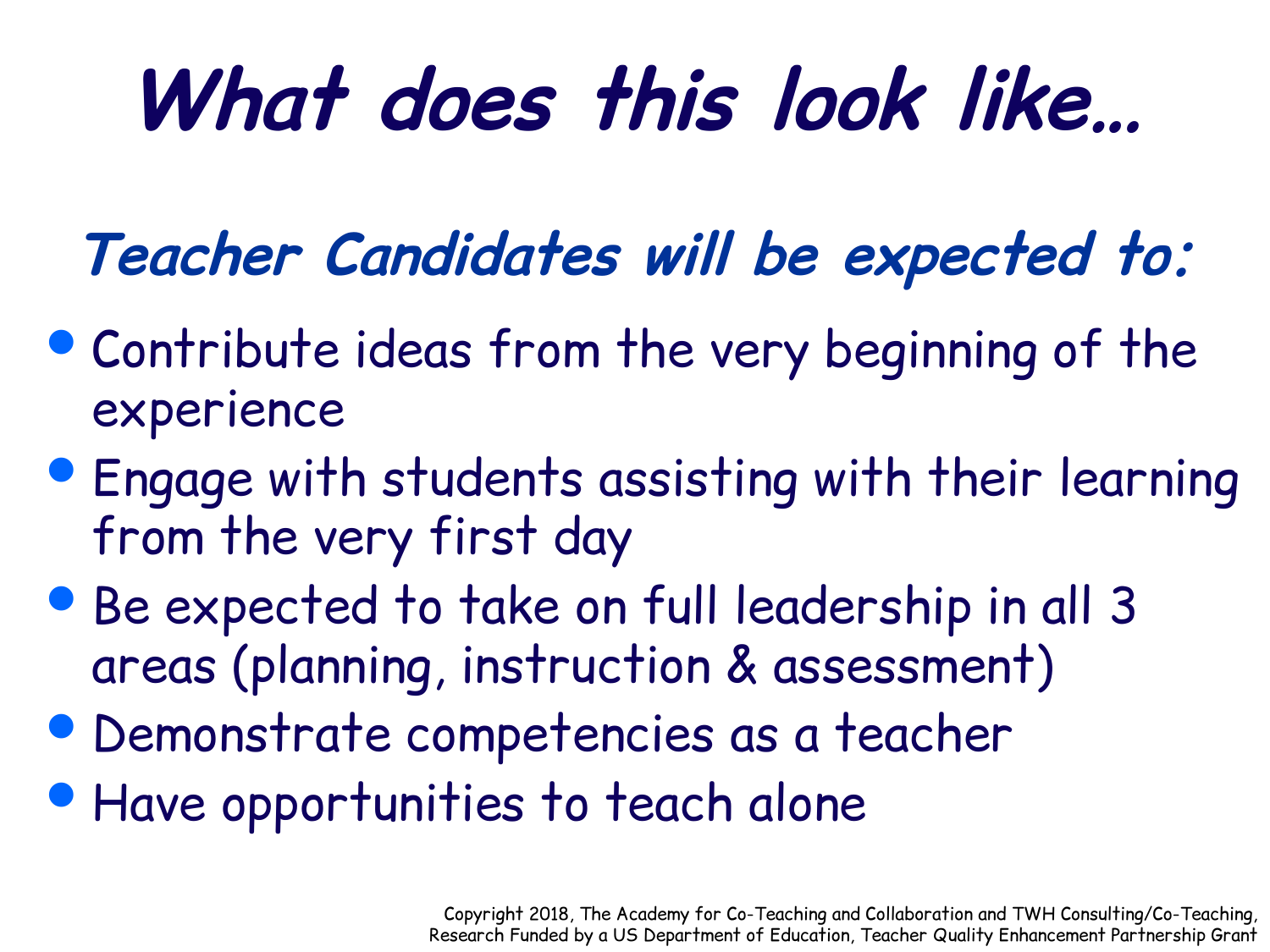

# What does this look like…
Teacher Candidates will be expected to:

Contribute ideas from the very beginning of the experience
Engage with students assisting with their learning  from the very first day
Be expected to take on full leadership in all 3 areas (planning, instruction & assessment)
Demonstrate competencies as a teacher
Have opportunities to teach alone
Copyright 2018, The Academy for Co-Teaching and Collaboration and TWH Consulting/Co-Teaching,
Research Funded by a US Department of Education, Teacher Quality Enhancement Partnership Grant